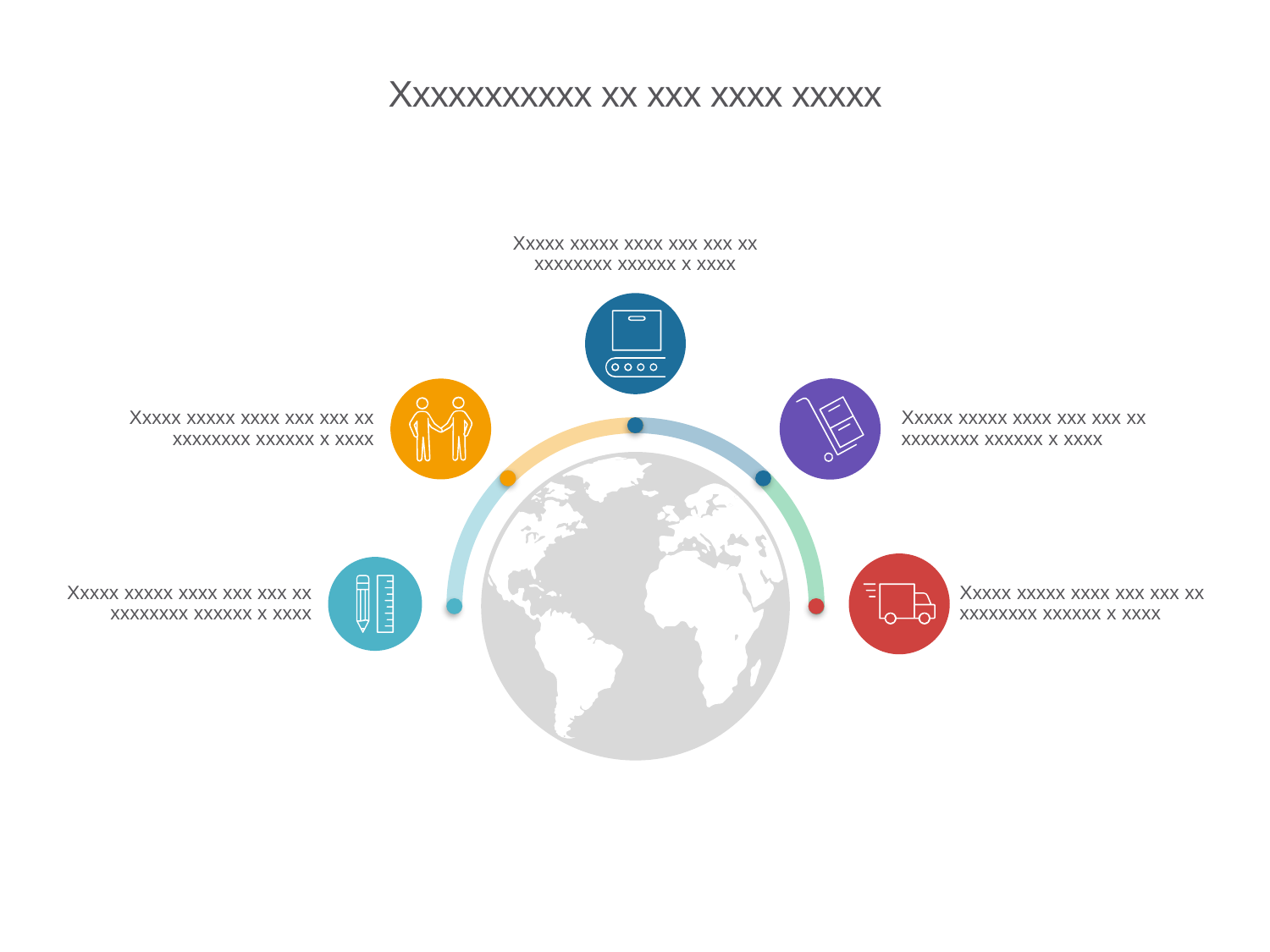

# Xxxxxxxxxxx xx xxx xxxx xxxxx
Xxxxx xxxxx xxxx xxx xxx xx xxxxxxxx xxxxxx x xxxx

Xxxxx xxxxx xxxx xxx xxx xx xxxxxxxx xxxxxx x xxxx
Xxxxx xxxxx xxxx xxx xxx xx xxxxxxxx xxxxxx x xxxx

Xxxxx xxxxx xxxx xxx xxx xx xxxxxxxx xxxxxx x xxxx
Xxxxx xxxxx xxxx xxx xxx xx xxxxxxxx xxxxxx x xxxx